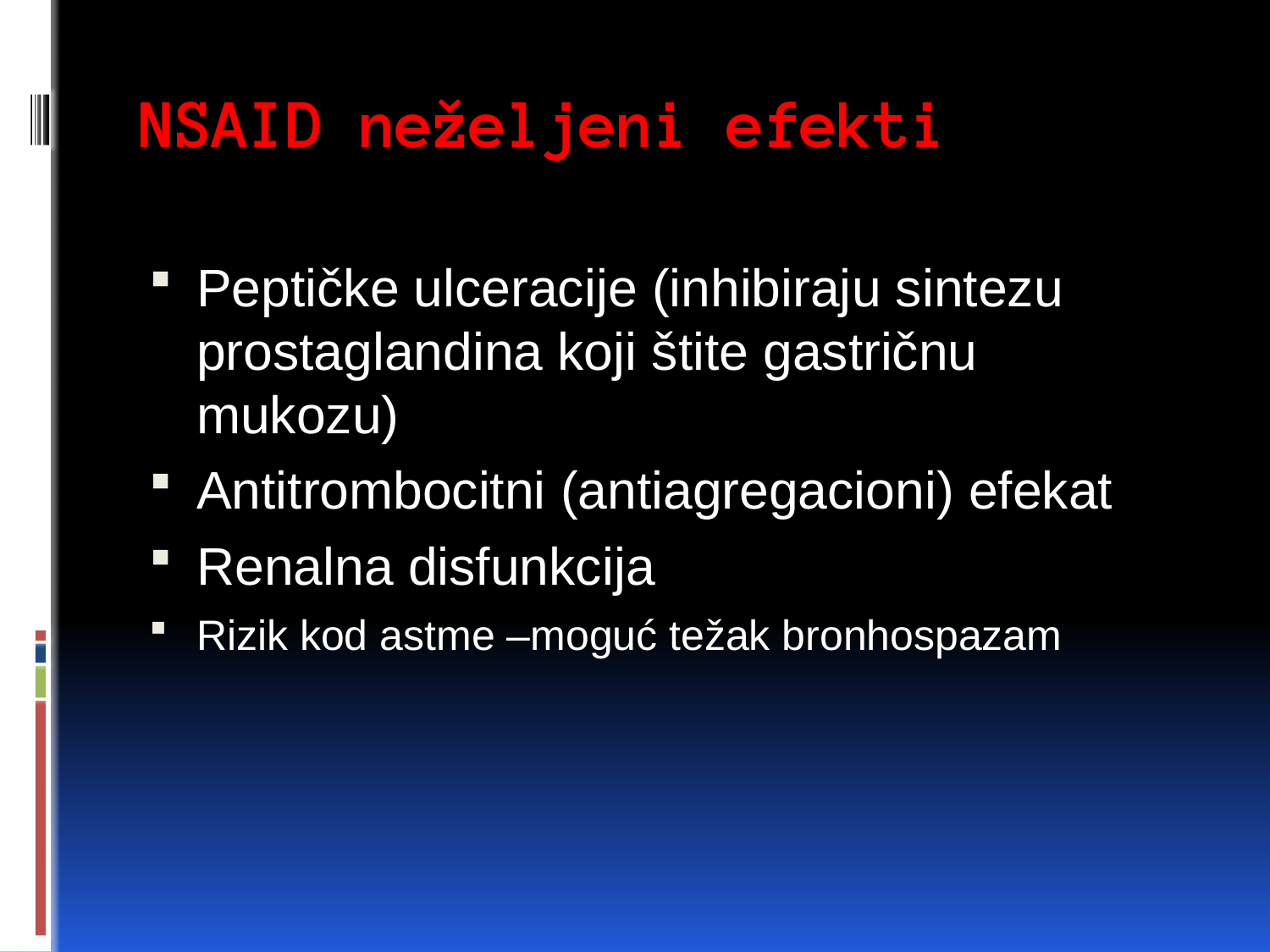

# NSAID neželjeni efekti
Peptičke ulceracije (inhibiraju sintezu prostaglandina koji štite gastričnu mukozu)
Antitrombocitni (antiagregacioni) efekat
Renalna disfunkcija
Rizik kod astme –moguć težak bronhospazam